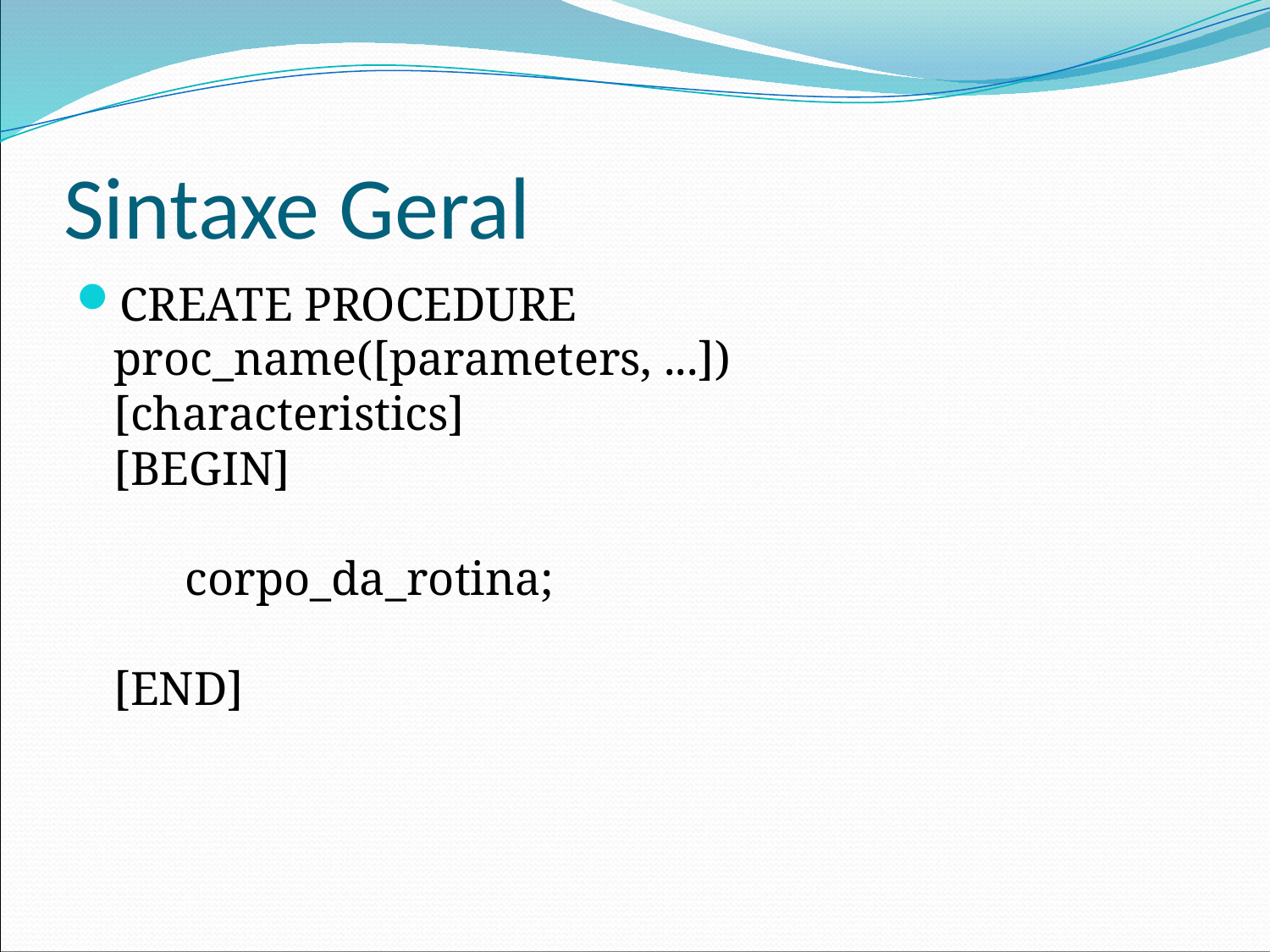

# Sintaxe Geral
CREATE PROCEDURE proc_name([parameters, ...])
[characteristics]
[BEGIN]
      corpo_da_rotina;
[END]